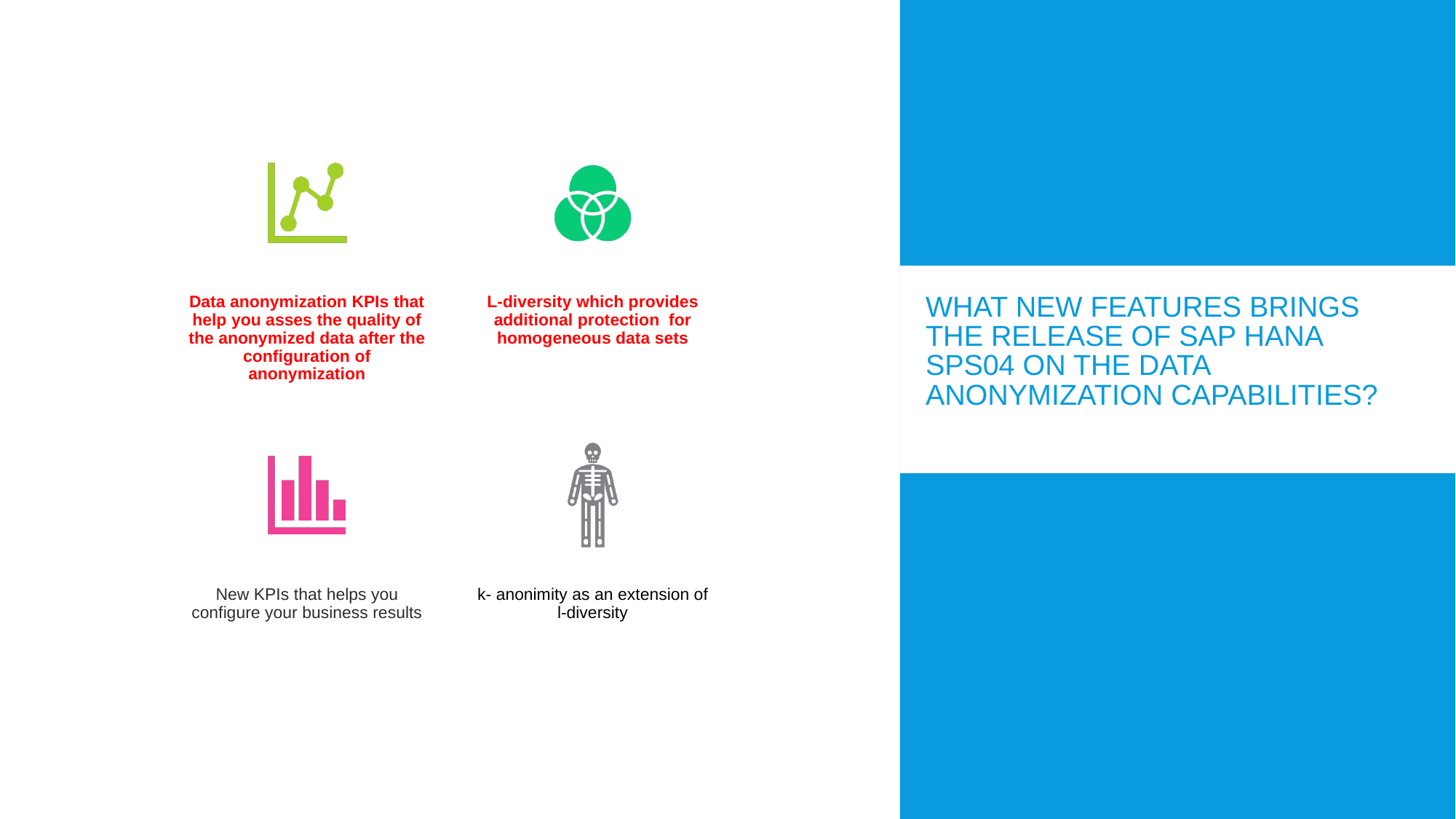

Data anonymization KPIs that help you asses the quality of the anonymized data after the configuration of anonymization
L-diversity which provides additional protection  for homogeneous data sets
New KPIs that helps you configure your business results
k- anonimity as an extension of l-diversity

# What new features brings the release of SAP HANA SPS04 on the data anonymization capabilities?